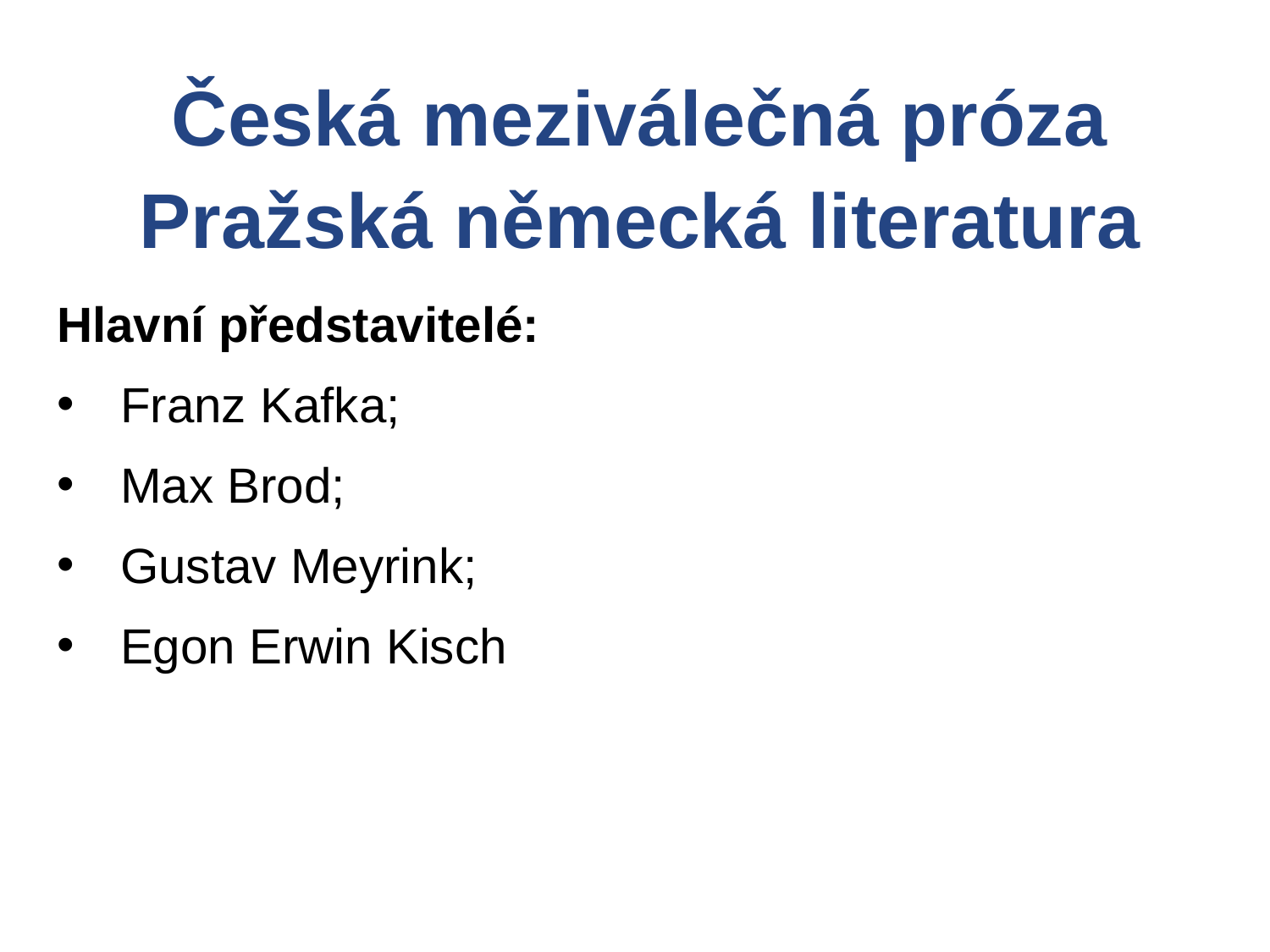

Česká meziválečná próza
Pražská německá literatura
Hlavní představitelé:
Franz Kafka;
Max Brod;
Gustav Meyrink;
Egon Erwin Kisch